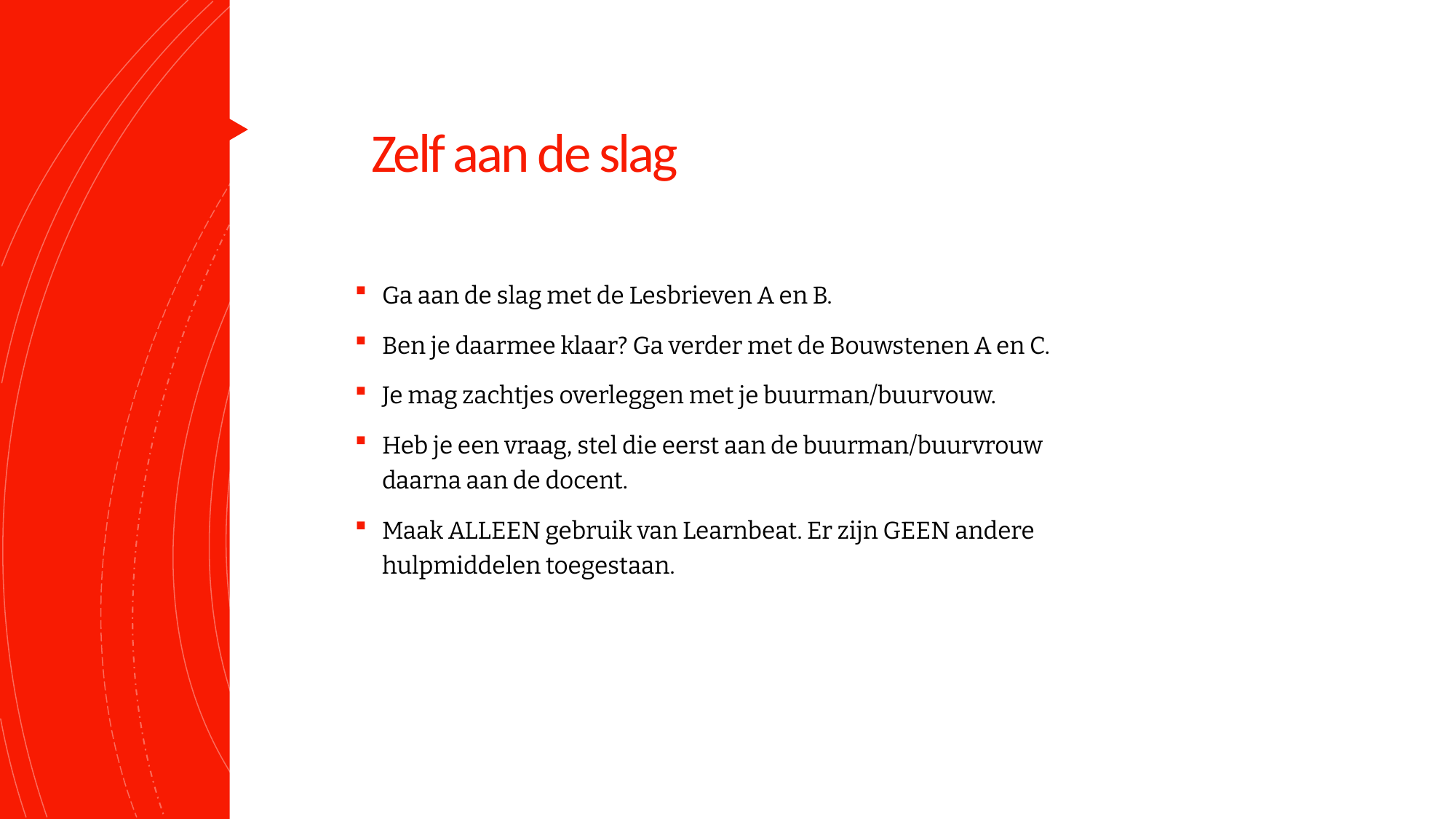

# Zelf aan de slag

Ga aan de slag met de Lesbrieven A en B.
Ben je daarmee klaar? Ga verder met de Bouwstenen A en C.
Je mag zachtjes overleggen met je buurman/buurvouw.
Heb je een vraag, stel die eerst aan de buurman/buurvrouw daarna aan de docent.
Maak ALLEEN gebruik van Learnbeat. Er zijn GEEN andere  hulpmiddelen toegestaan.